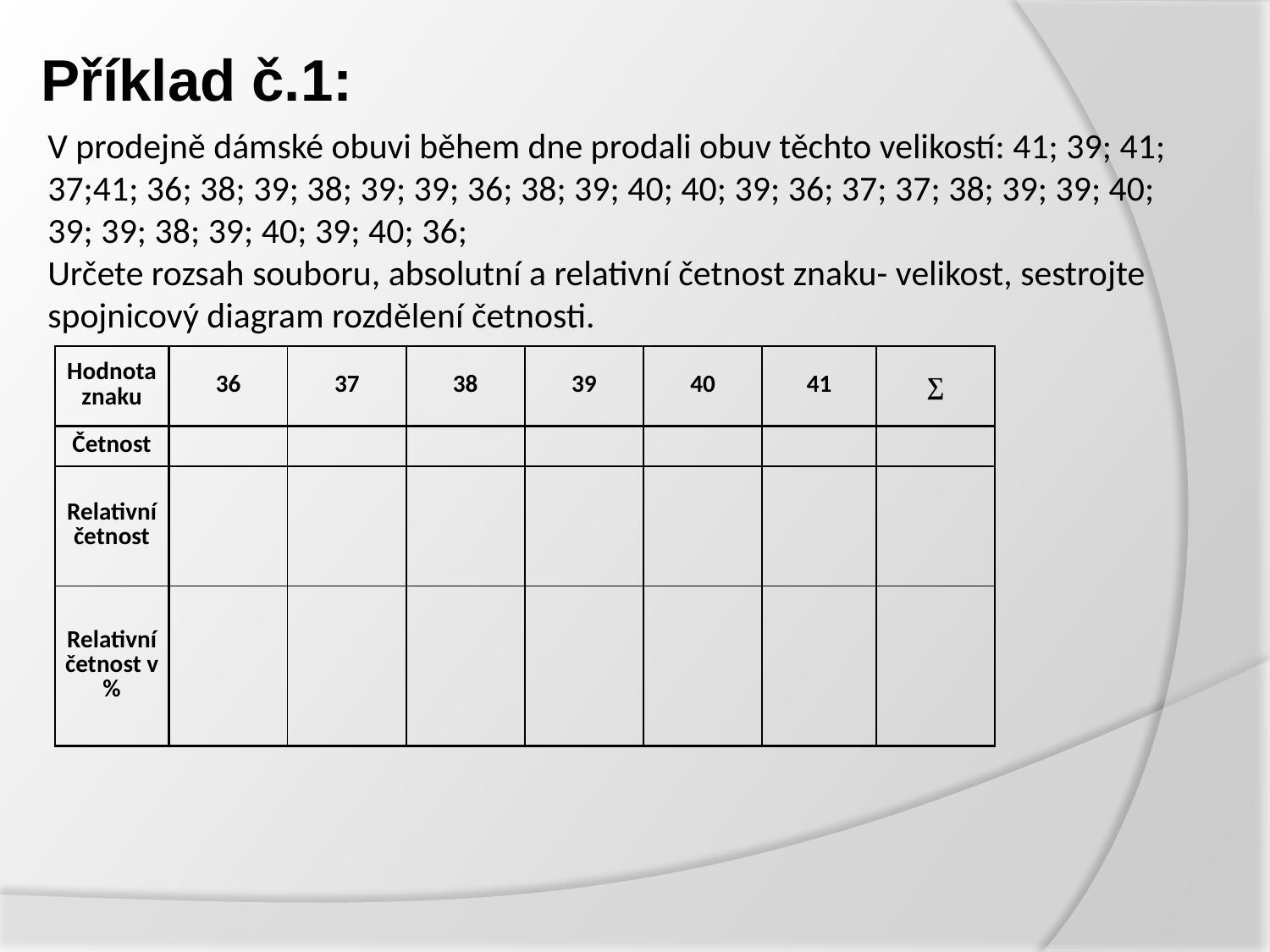

# Příklad č.1:
V prodejně dámské obuvi během dne prodali obuv těchto velikostí: 41; 39; 41; 37;41; 36; 38; 39; 38; 39; 39; 36; 38; 39; 40; 40; 39; 36; 37; 37; 38; 39; 39; 40; 39; 39; 38; 39; 40; 39; 40; 36;
Určete rozsah souboru, absolutní a relativní četnost znaku- velikost, sestrojte spojnicový diagram rozdělení četnosti.

| Hodnota znaku | 36 | 37 | 38 | 39 | 40 | 41 | ∑ |
| --- | --- | --- | --- | --- | --- | --- | --- |
| Četnost |  |  |  |  |  |  |  |
| Relativní četnost |  |  |  |  |  |  |  |
| Relativní četnost v % |  |  |  |  |  |  |  |